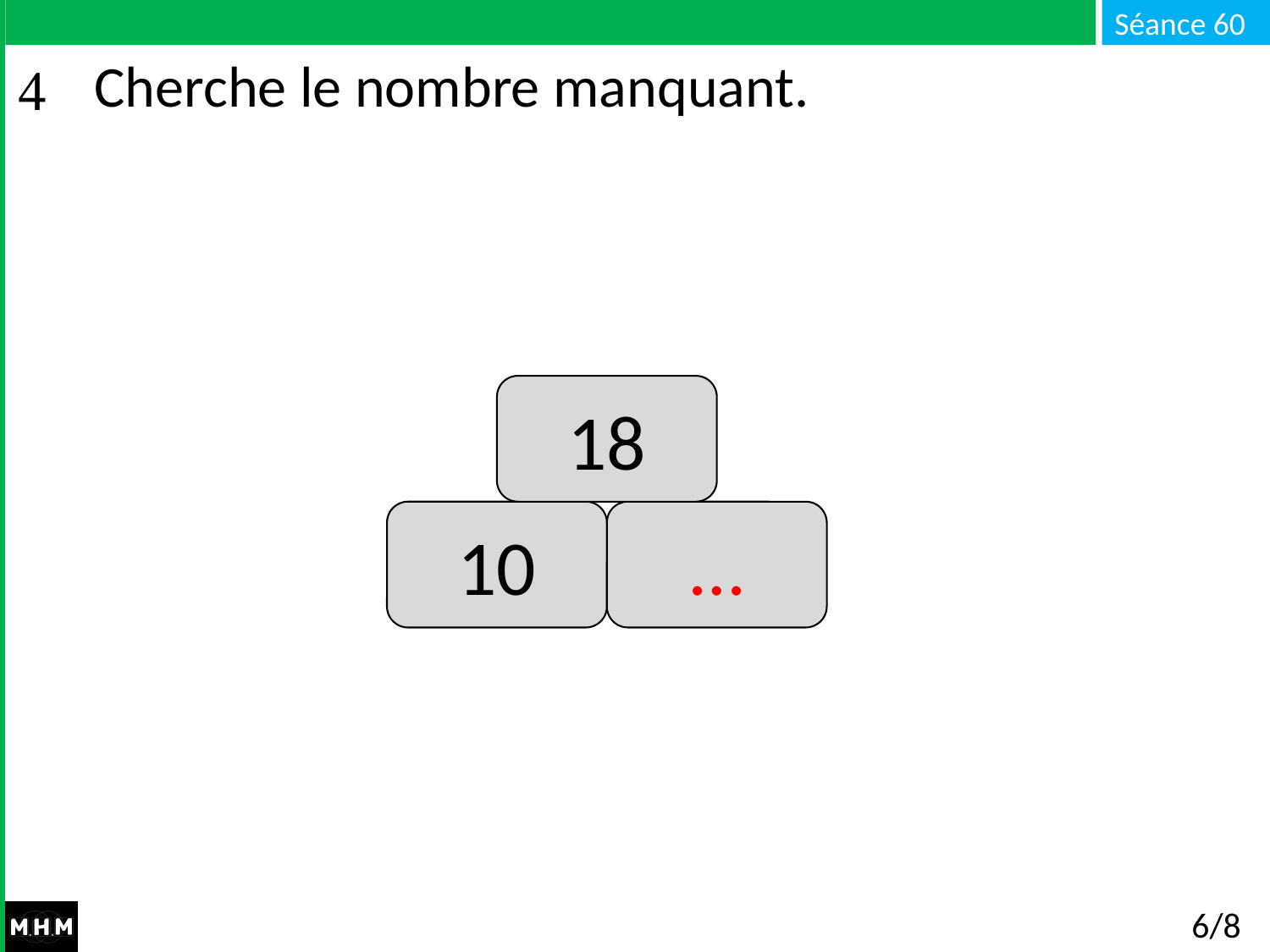

# Cherche le nombre manquant.
18
…
10
6/8